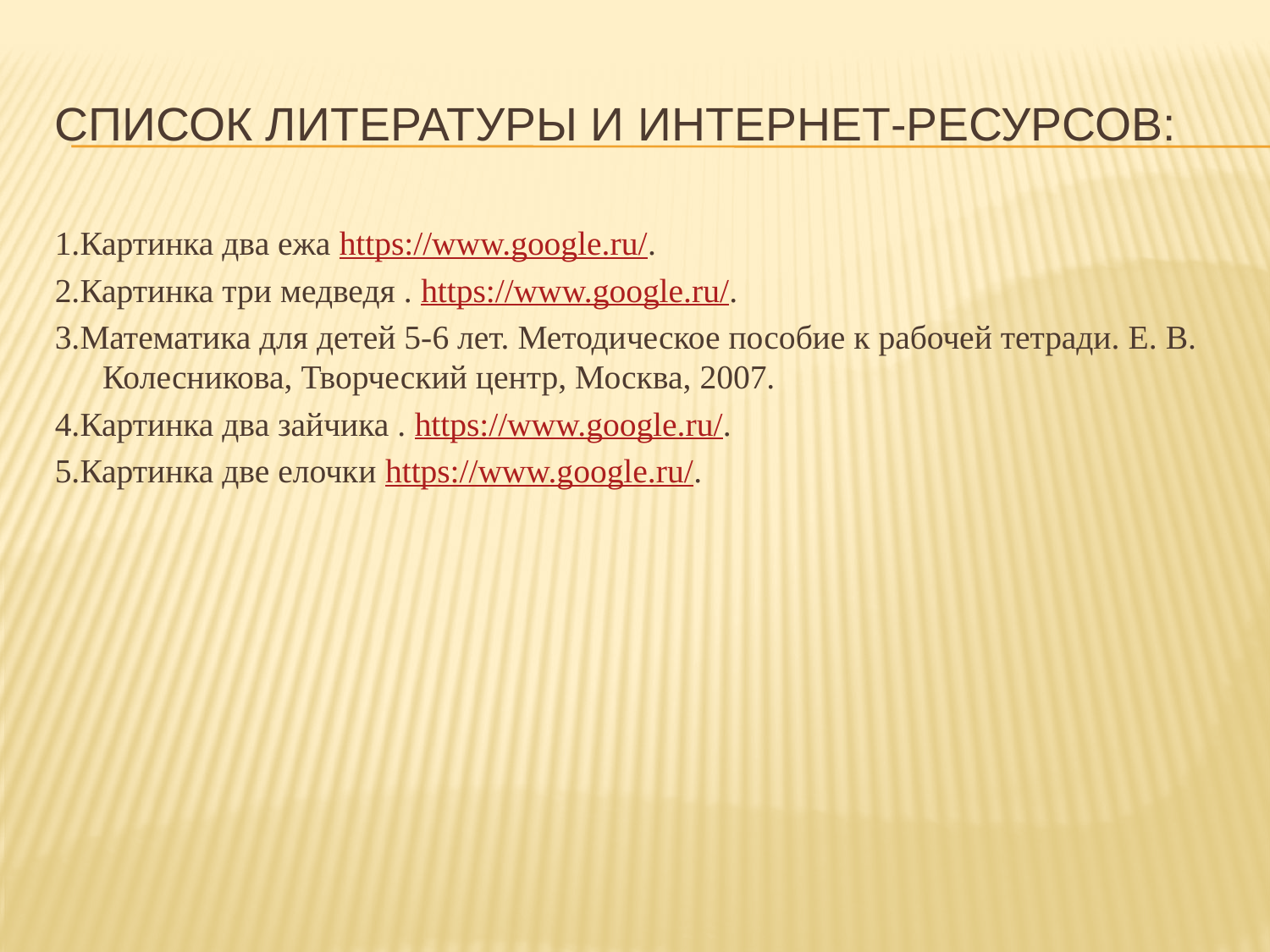

# Список литературы и Интернет-ресурсов:
1.Картинка два ежа https://www.google.ru/.
2.Картинка три медведя . https://www.google.ru/.
3.Математика для детей 5-6 лет. Методическое пособие к рабочей тетради. Е. В. Колесникова, Творческий центр, Москва, 2007.
4.Картинка два зайчика . https://www.google.ru/.
5.Картинка две елочки https://www.google.ru/.